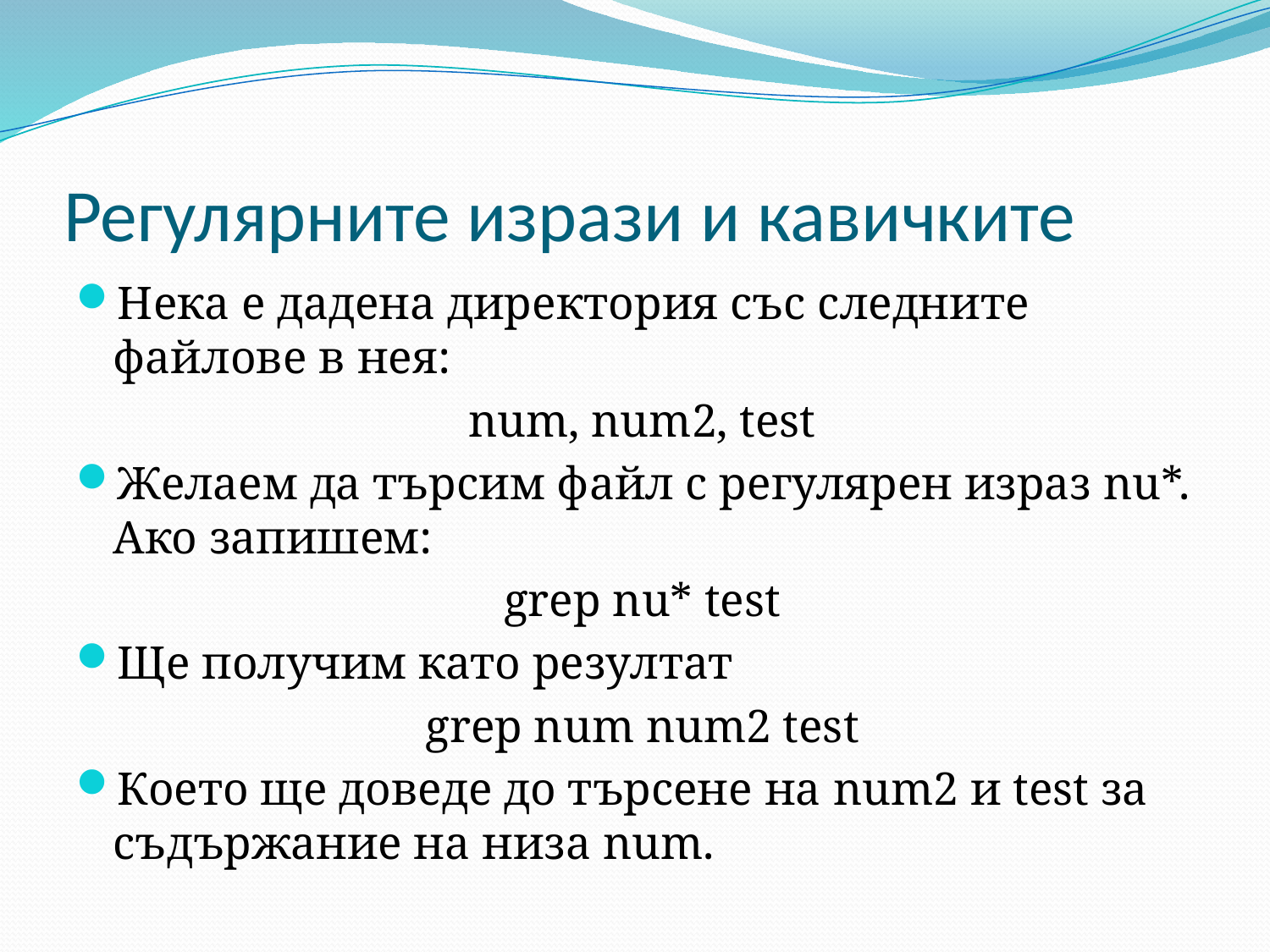

# Регулярните изрази и кавичките
Нека е дадена директория със следните файлове в нея:
num, num2, test
Желаем да търсим файл с регулярен израз nu*. Ако запишем:
grep nu* test
Ще получим като резултат
grep num num2 test
Което ще доведе до търсене на num2 и test за съдържание на низа num.